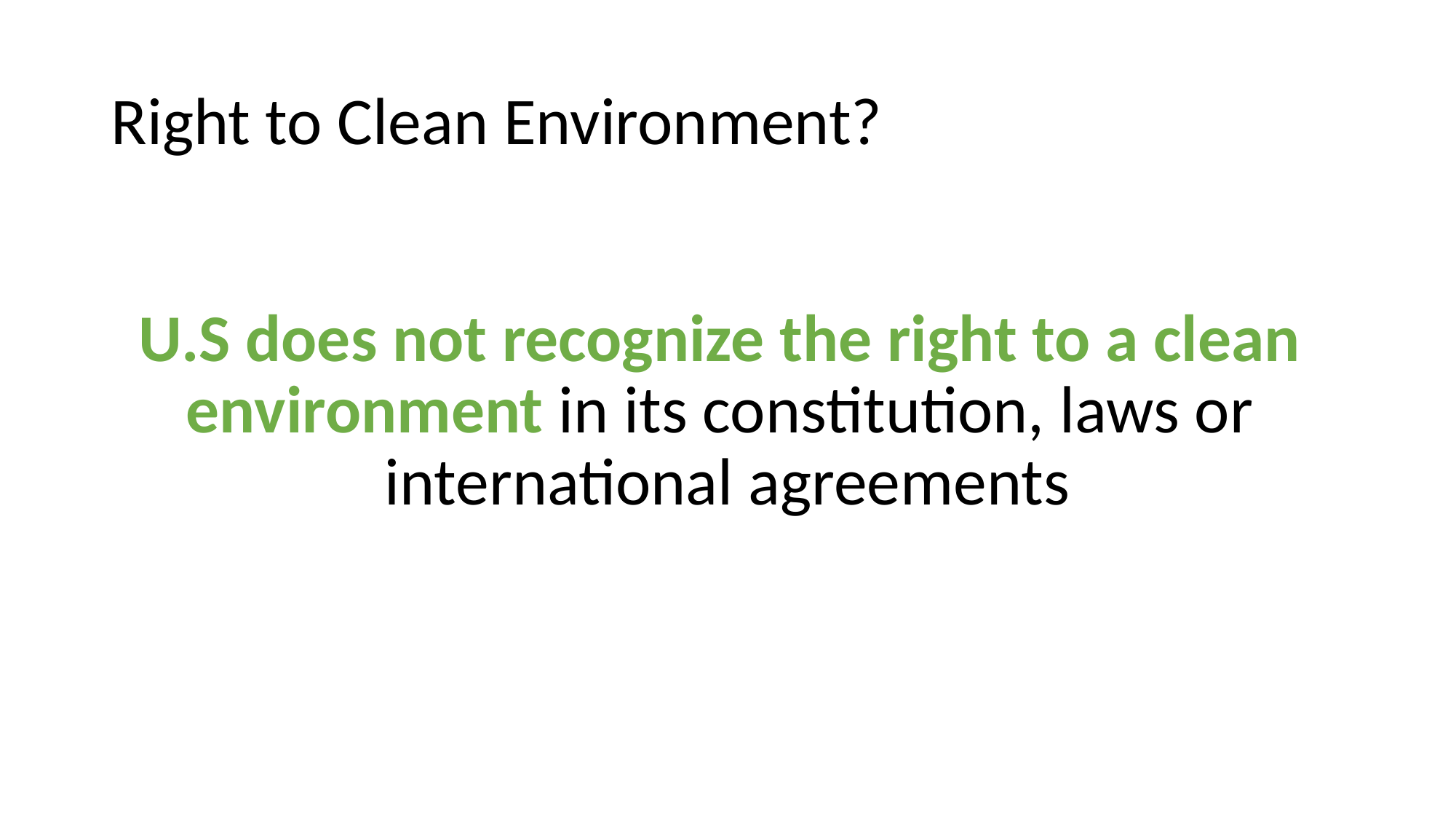

# Right to Clean Environment?

U.S does not recognize the right to a clean
environment in its constitution, laws or
international agreements